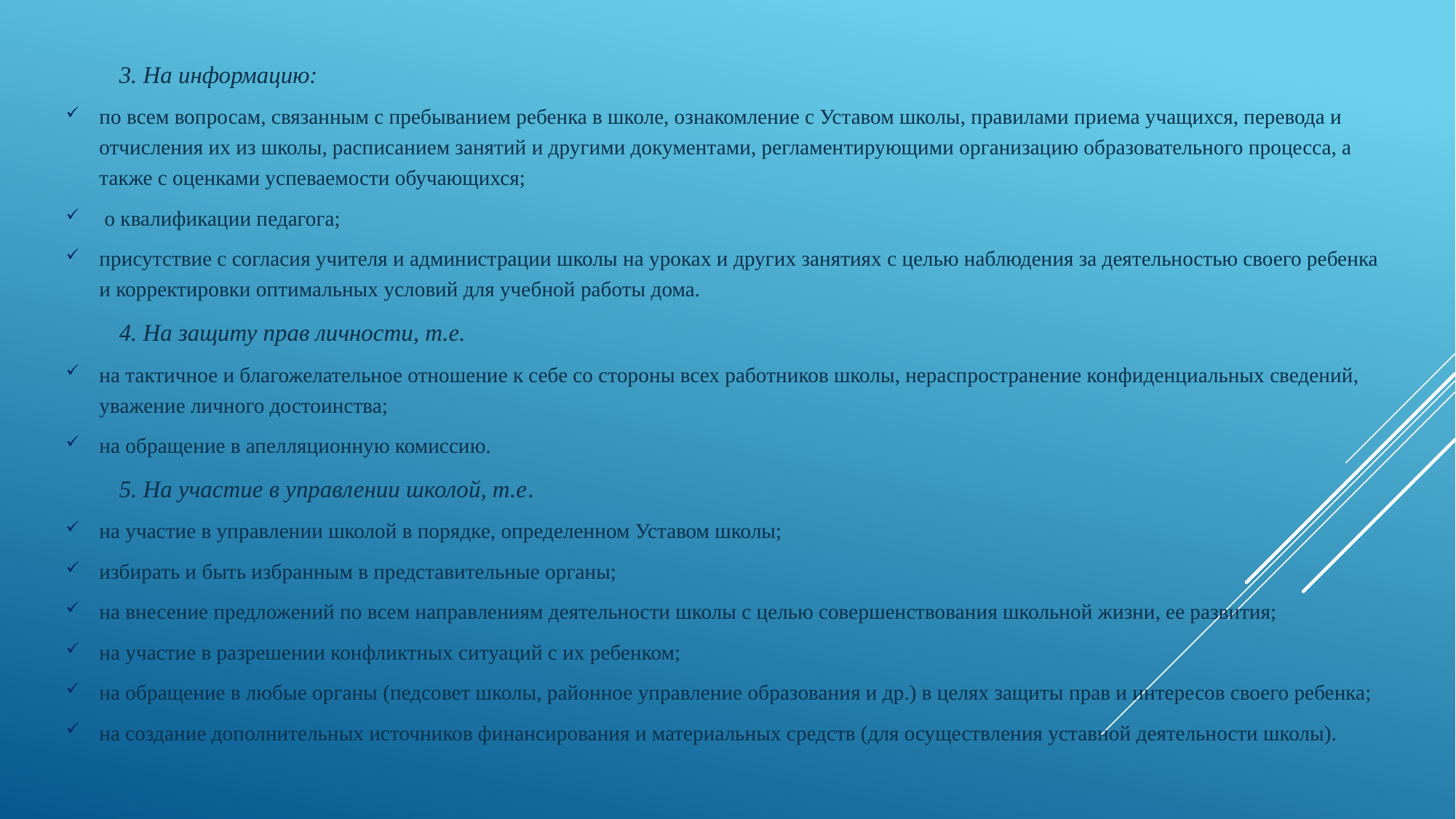

3. На информацию:
по всем вопросам, связанным с пребыванием ребенка в школе, ознакомление с Уставом школы, правилами приема учащихся, перевода и отчисления их из школы, расписанием занятий и другими документами, регламентирующими организацию образовательного процесса, а также с оценками успеваемости обучающихся;
 о квалификации педагога;
присутствие с согласия учителя и администрации школы на уроках и других занятиях с целью наблюдения за деятельностью своего ребенка и корректировки оптимальных условий для учебной работы дома.
4. На защиту прав личности, т.е.
на тактичное и благожелательное отношение к себе со стороны всех работников школы, нераспространение конфиденциальных сведений, уважение личного достоинства;
на обращение в апелляционную комиссию.
5. На участие в управлении школой, т.е.
на участие в управлении школой в порядке, определенном Уставом школы;
избирать и быть избранным в представительные органы;
на внесение предложений по всем направлениям деятельности школы с целью совершенствования школьной жизни, ее развития;
на участие в разрешении конфликтных ситуаций с их ребенком;
на обращение в любые органы (педсовет школы, районное управление образования и др.) в целях защиты прав и интересов своего ребенка;
на создание дополнительных источников финансирования и материальных средств (для осуществления уставной деятельности школы).